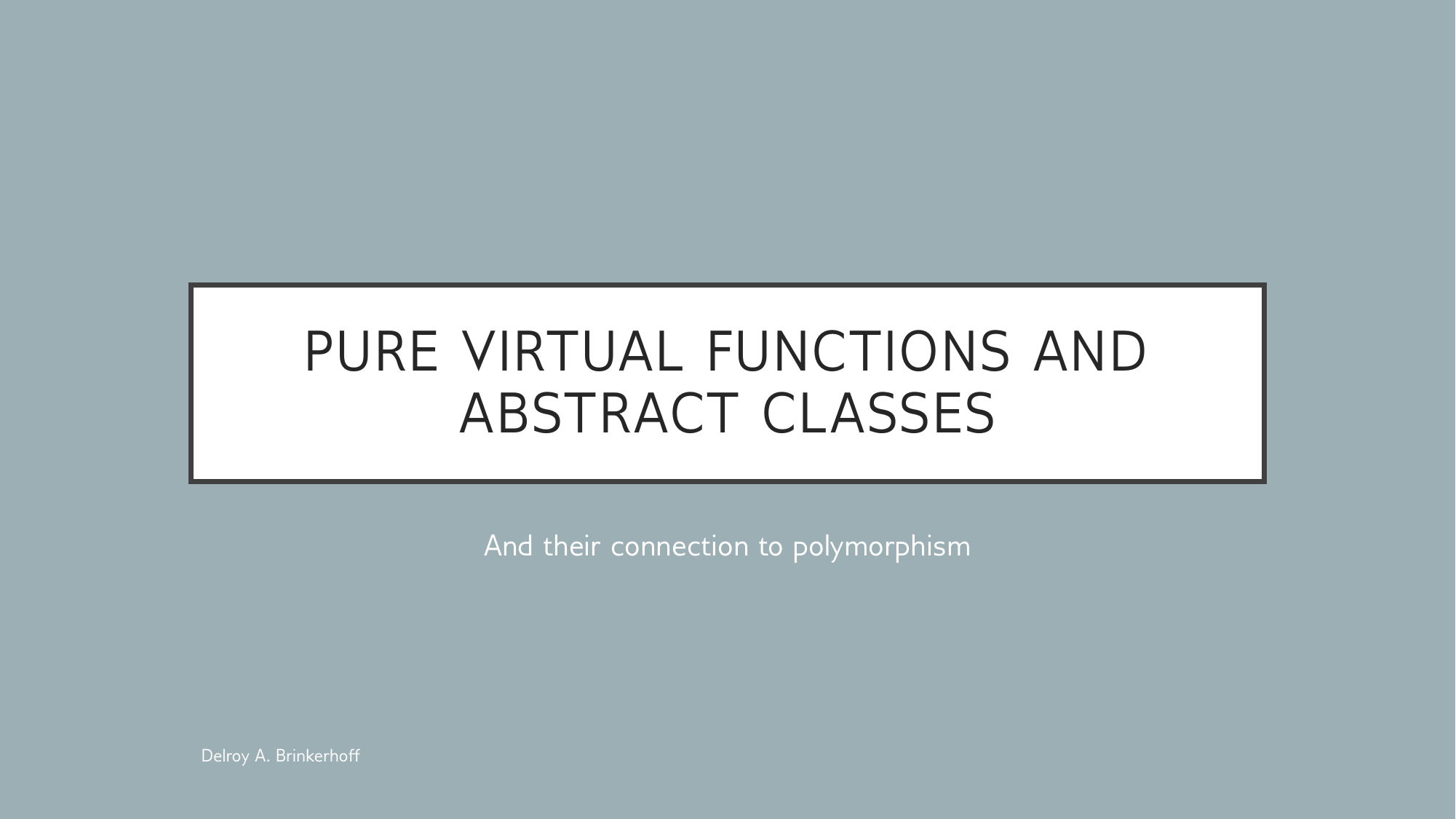

# Pure Virtual Functions and Abstract Classes
And their connection to polymorphism
Delroy A. Brinkerhoff